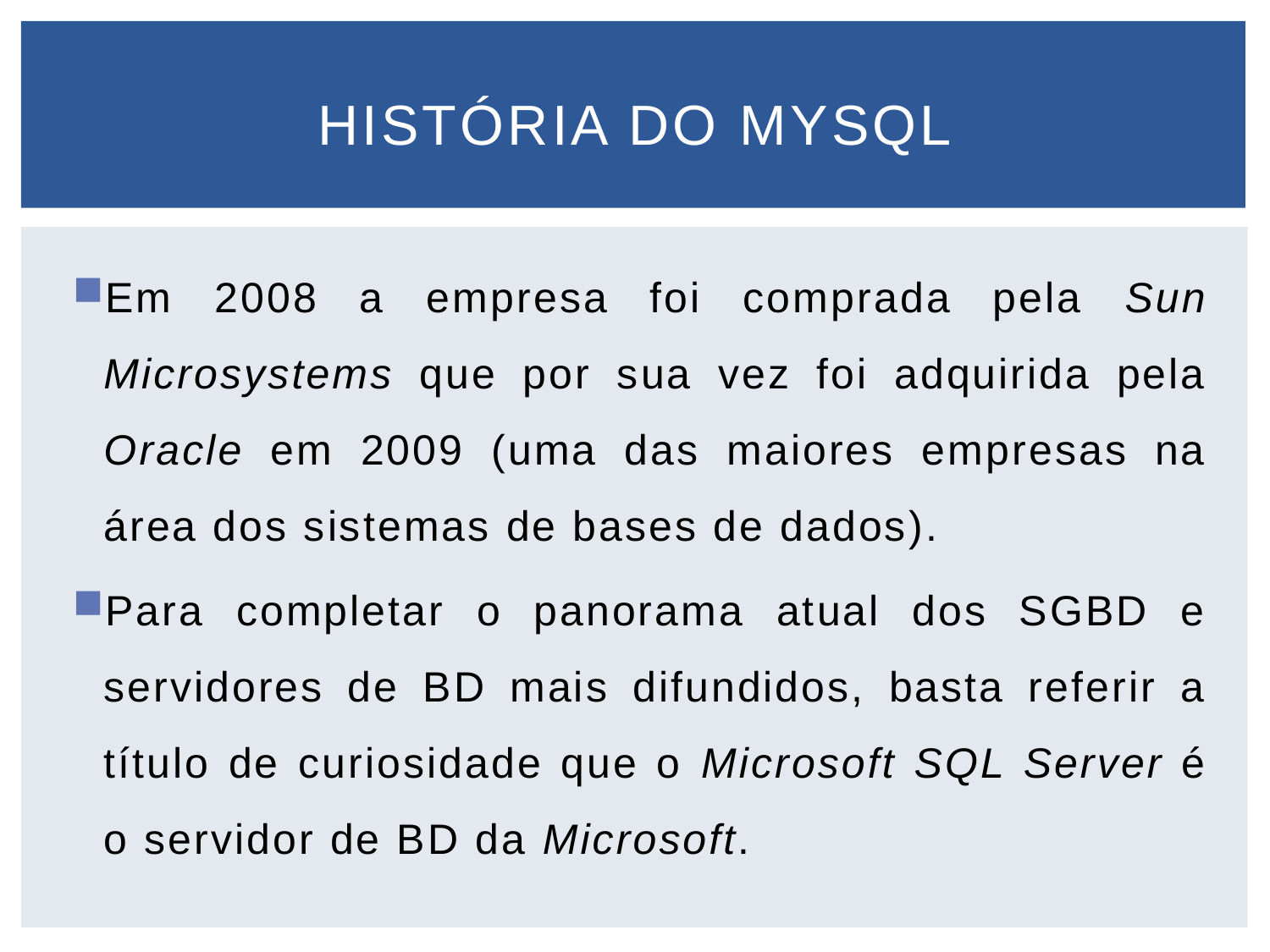

# História do MYSQL
Em 2008 a empresa foi comprada pela Sun Microsystems que por sua vez foi adquirida pela Oracle em 2009 (uma das maiores empresas na área dos sistemas de bases de dados).
Para completar o panorama atual dos SGBD e servidores de BD mais difundidos, basta referir a título de curiosidade que o Microsoft SQL Server é o servidor de BD da Microsoft.